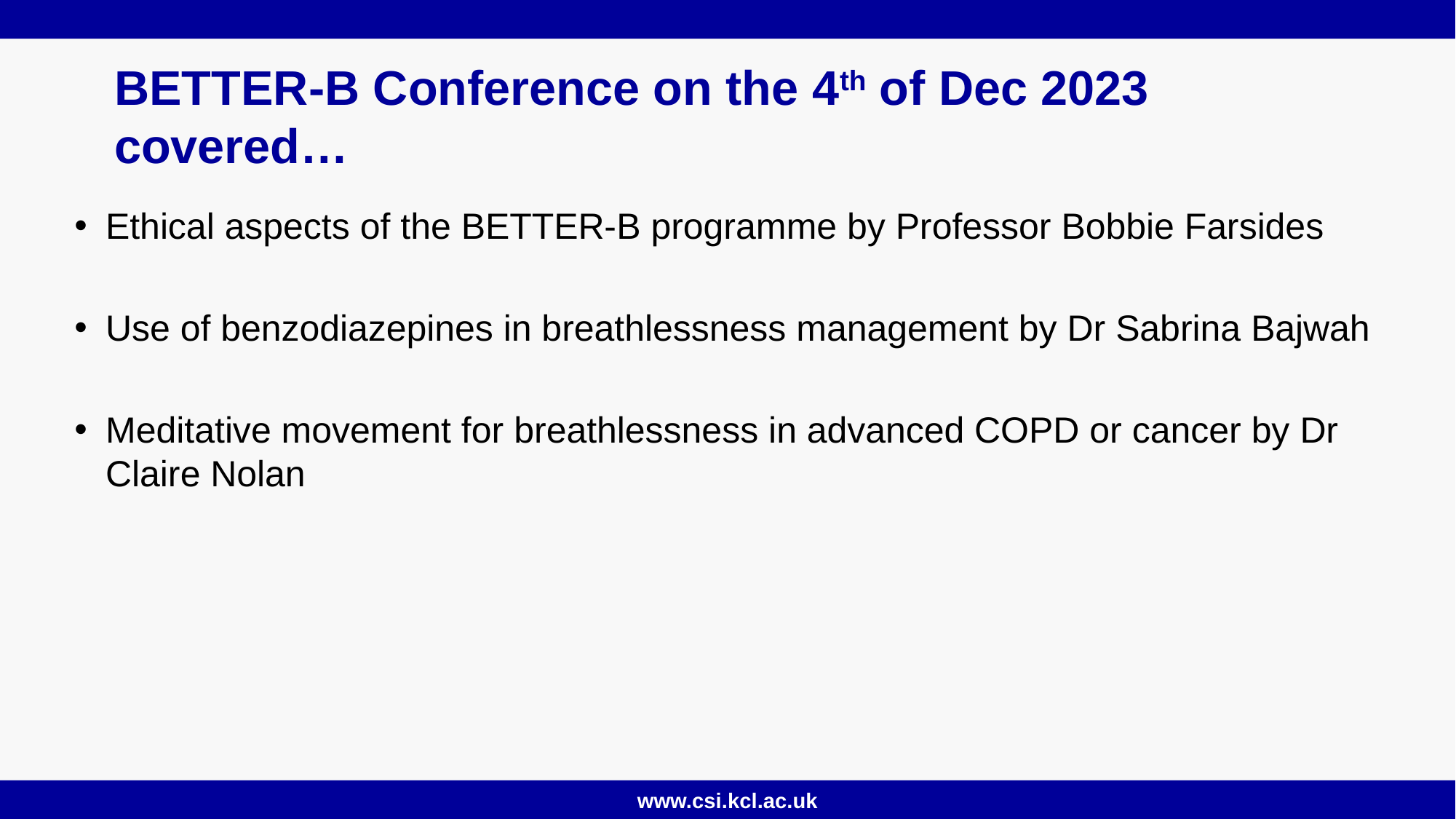

# BETTER-B Conference on the 4th of Dec 2023 covered…
Ethical aspects of the BETTER-B programme by Professor Bobbie Farsides

Use of benzodiazepines in breathlessness management by Dr Sabrina Bajwah

Meditative movement for breathlessness in advanced COPD or cancer by Dr Claire Nolan